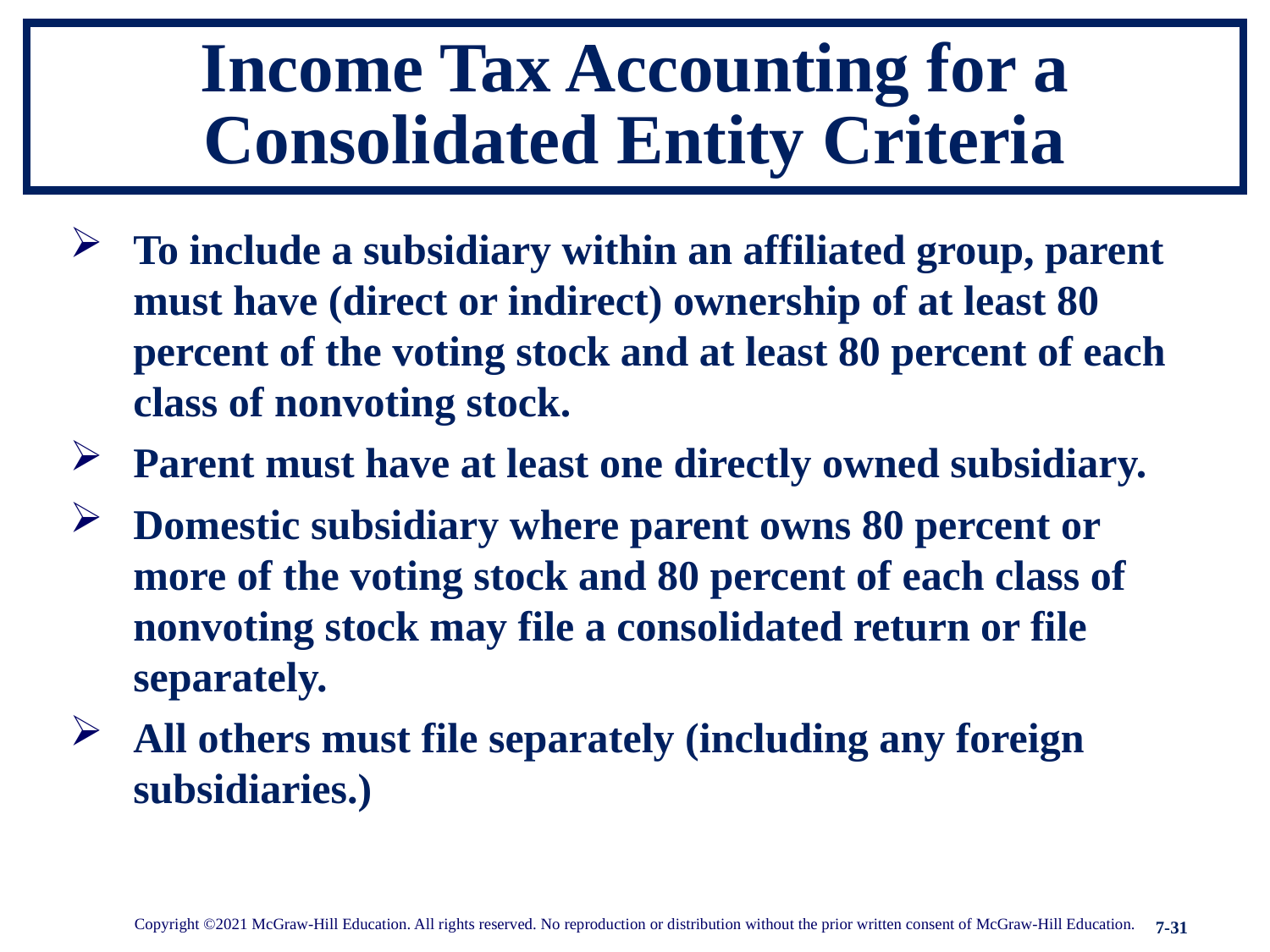

# Income Tax Accounting for a Consolidated Entity Criteria
To include a subsidiary within an affiliated group, parent must have (direct or indirect) ownership of at least 80 percent of the voting stock and at least 80 percent of each class of nonvoting stock.
Parent must have at least one directly owned subsidiary.
Domestic subsidiary where parent owns 80 percent or more of the voting stock and 80 percent of each class of nonvoting stock may file a consolidated return or file separately.
All others must file separately (including any foreign subsidiaries.)
Copyright ©2021 McGraw-Hill Education. All rights reserved. No reproduction or distribution without the prior written consent of McGraw-Hill Education.
7-31